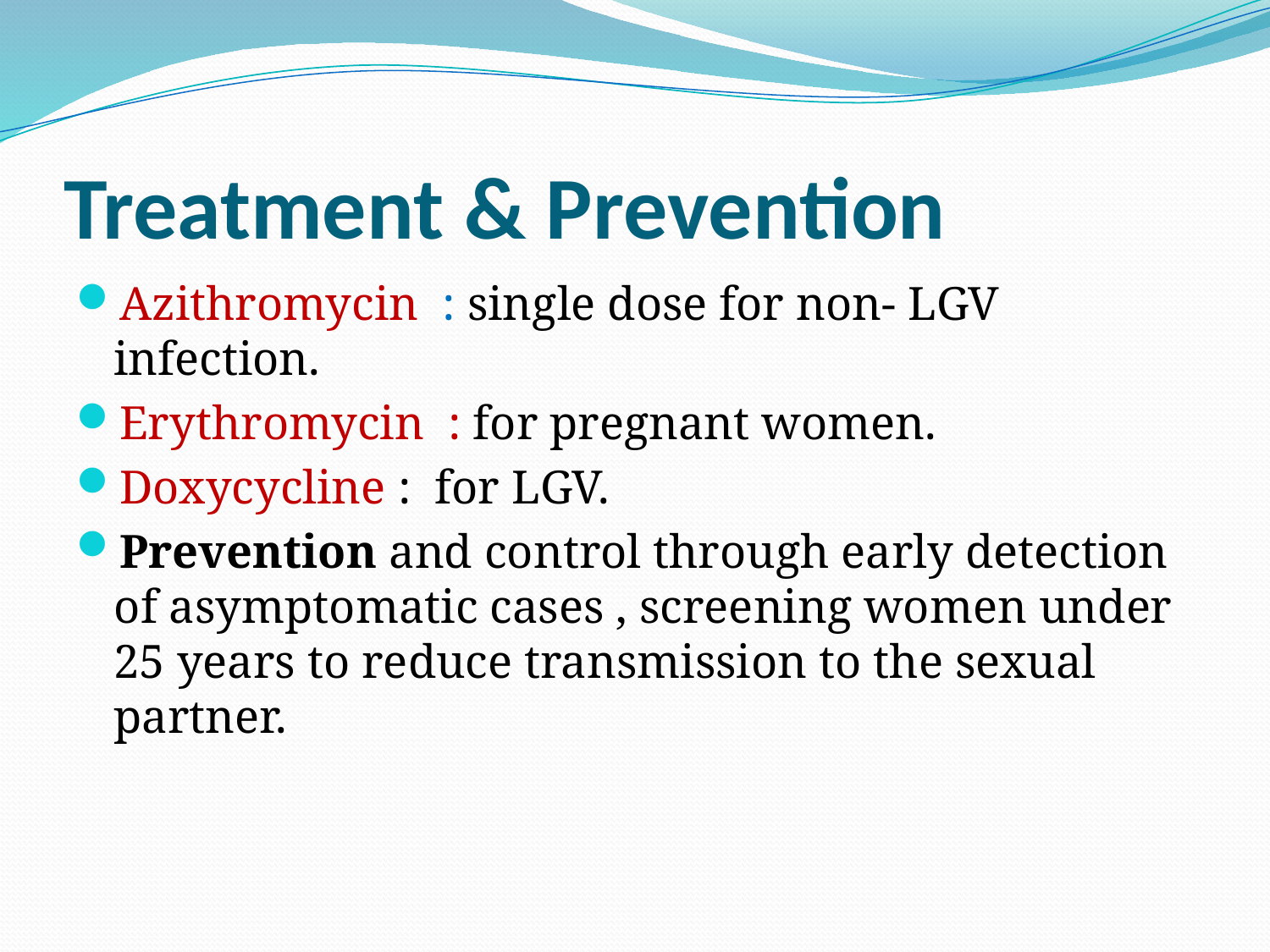

# Treatment & Prevention
Azithromycin  : single dose for non- LGV infection.
Erythromycin  : for pregnant women.
Doxycycline :  for LGV.
Prevention and control through early detection of asymptomatic cases , screening women under 25 years to reduce transmission to the sexual partner.